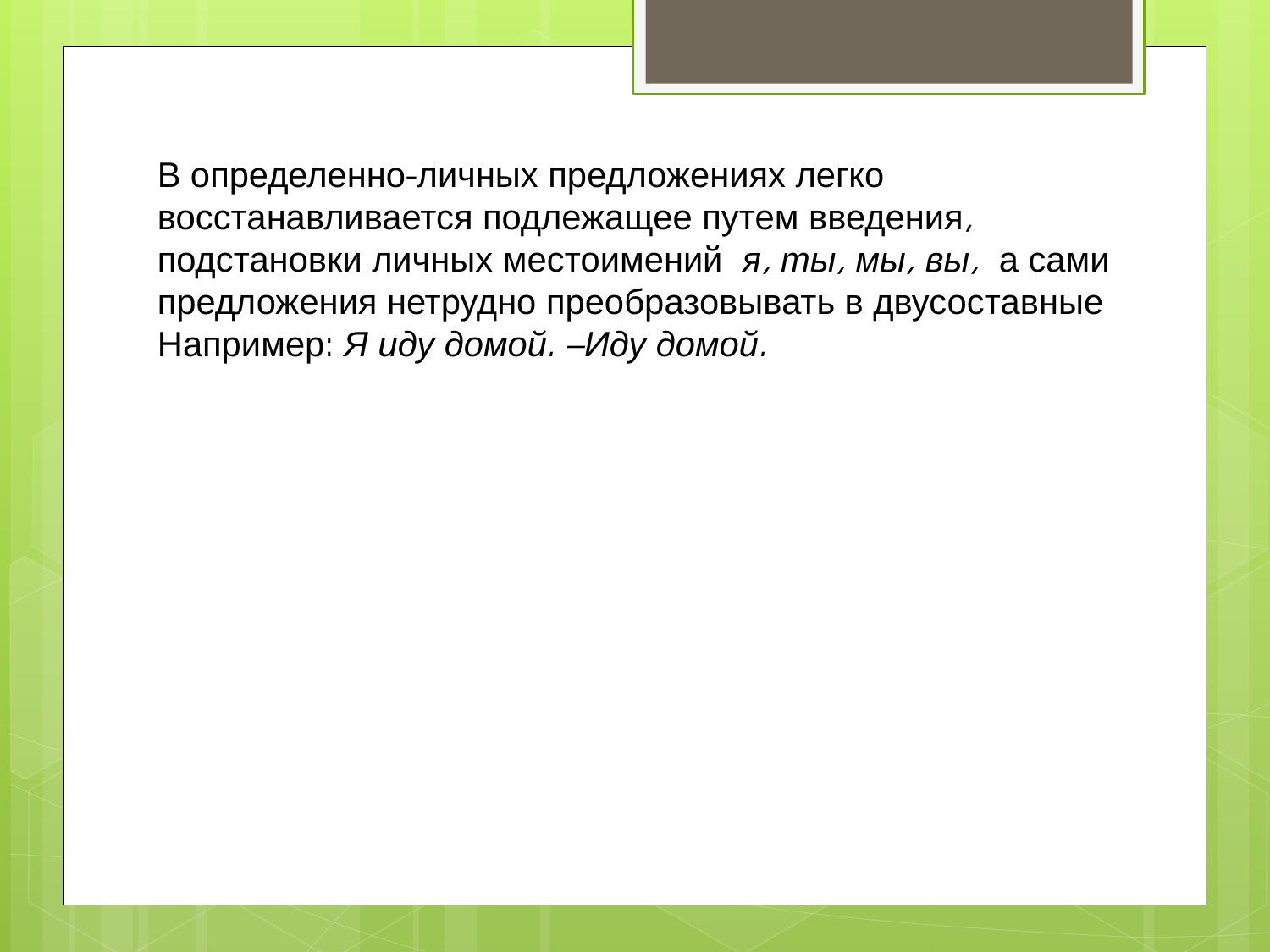

В определенно-личных предложениях легко восстанавливается подлежащее путем введения, подстановки личных местоимений  я, ты, мы, вы,  а сами предложения нетрудно преобразовывать в двусоставные
Например: Я иду домой. –Иду домой.